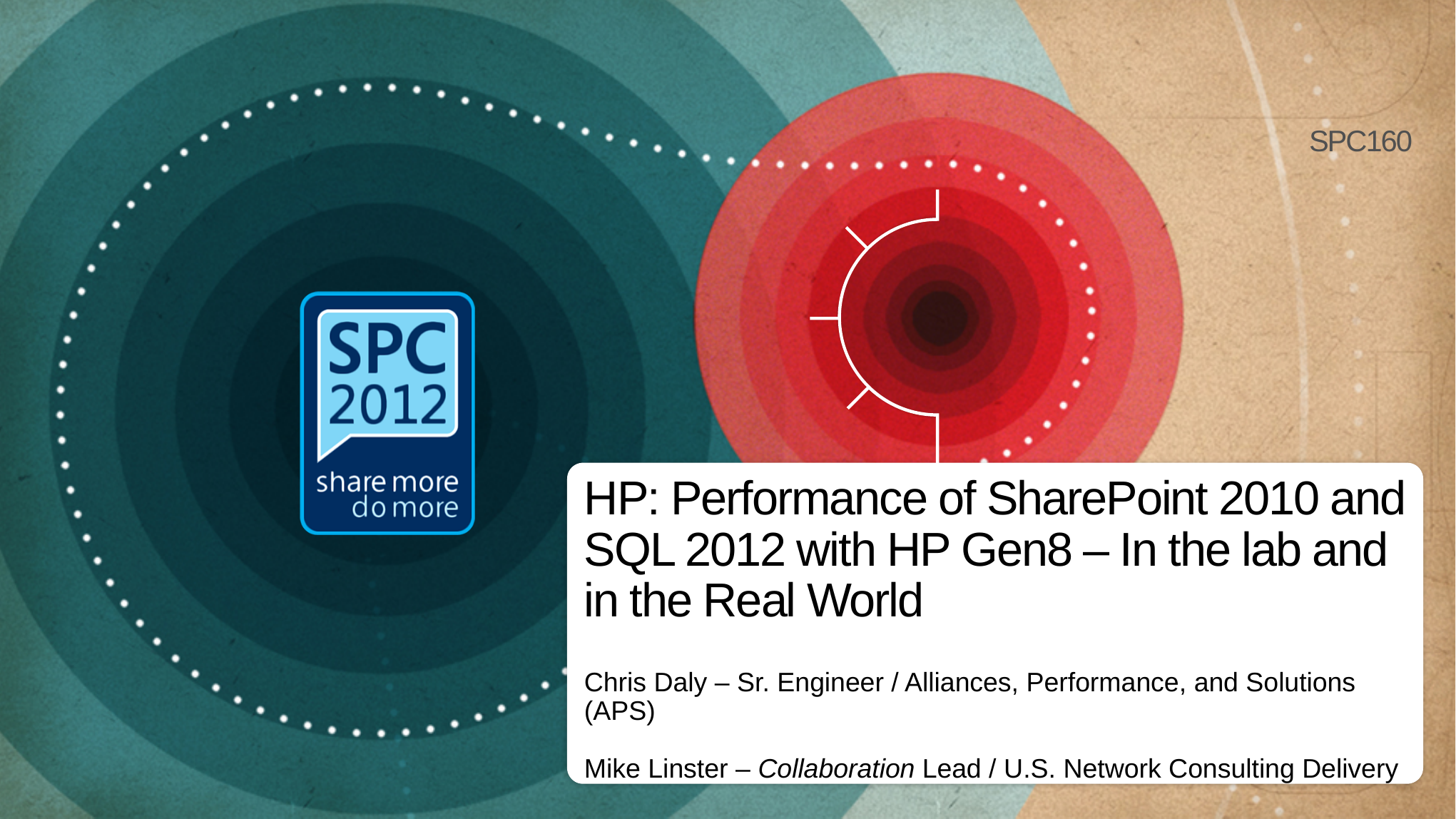

SPC160
# HP: Performance of SharePoint 2010 and SQL 2012 with HP Gen8 – In the lab and in the Real World

Chris Daly – Sr. Engineer / Alliances, Performance, and Solutions (APS)

Mike Linster – Collaboration Lead / U.S. Network Consulting Delivery